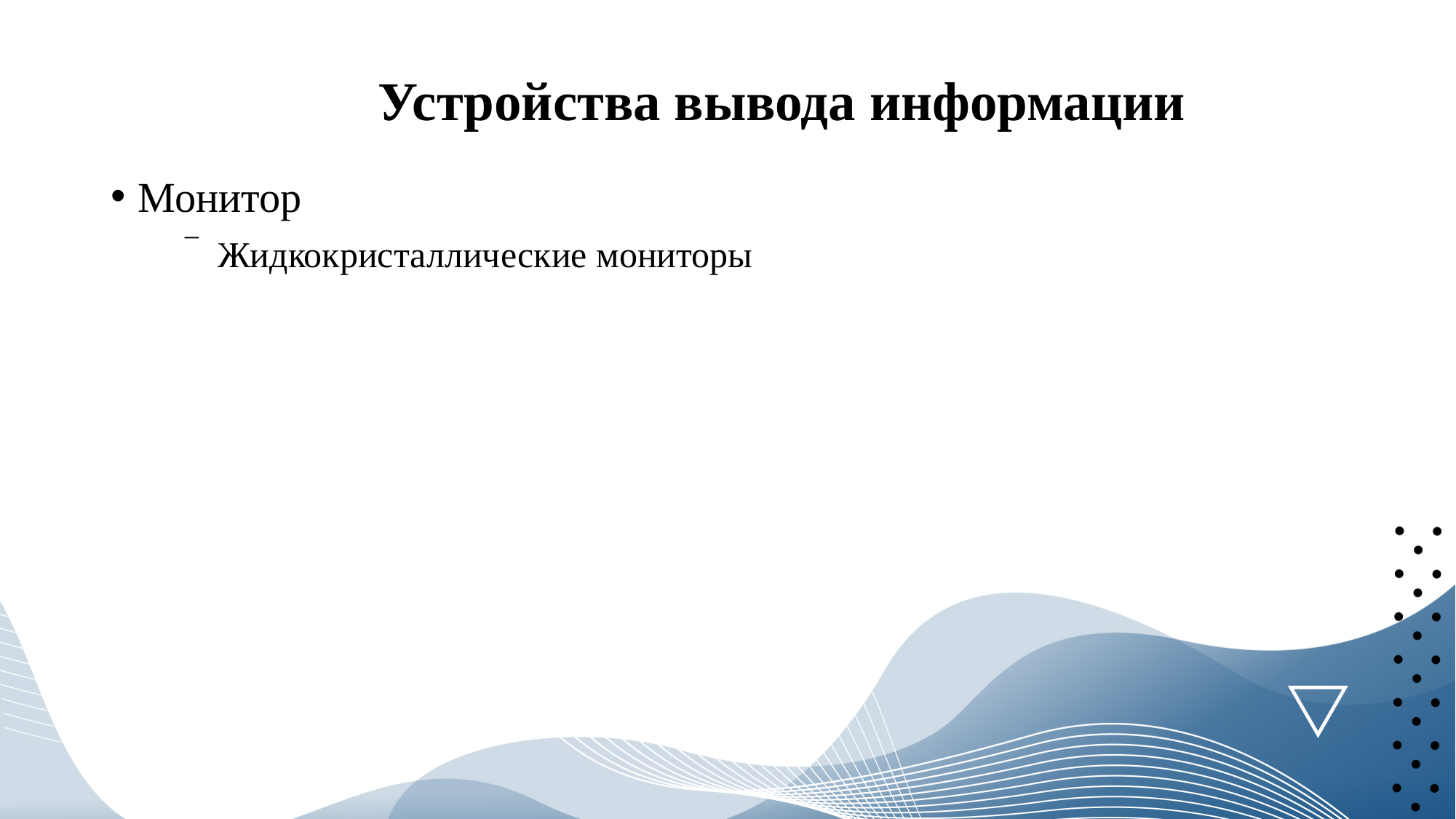

# Устройства вывода информации
Монитор
Жидкокристаллические мониторы